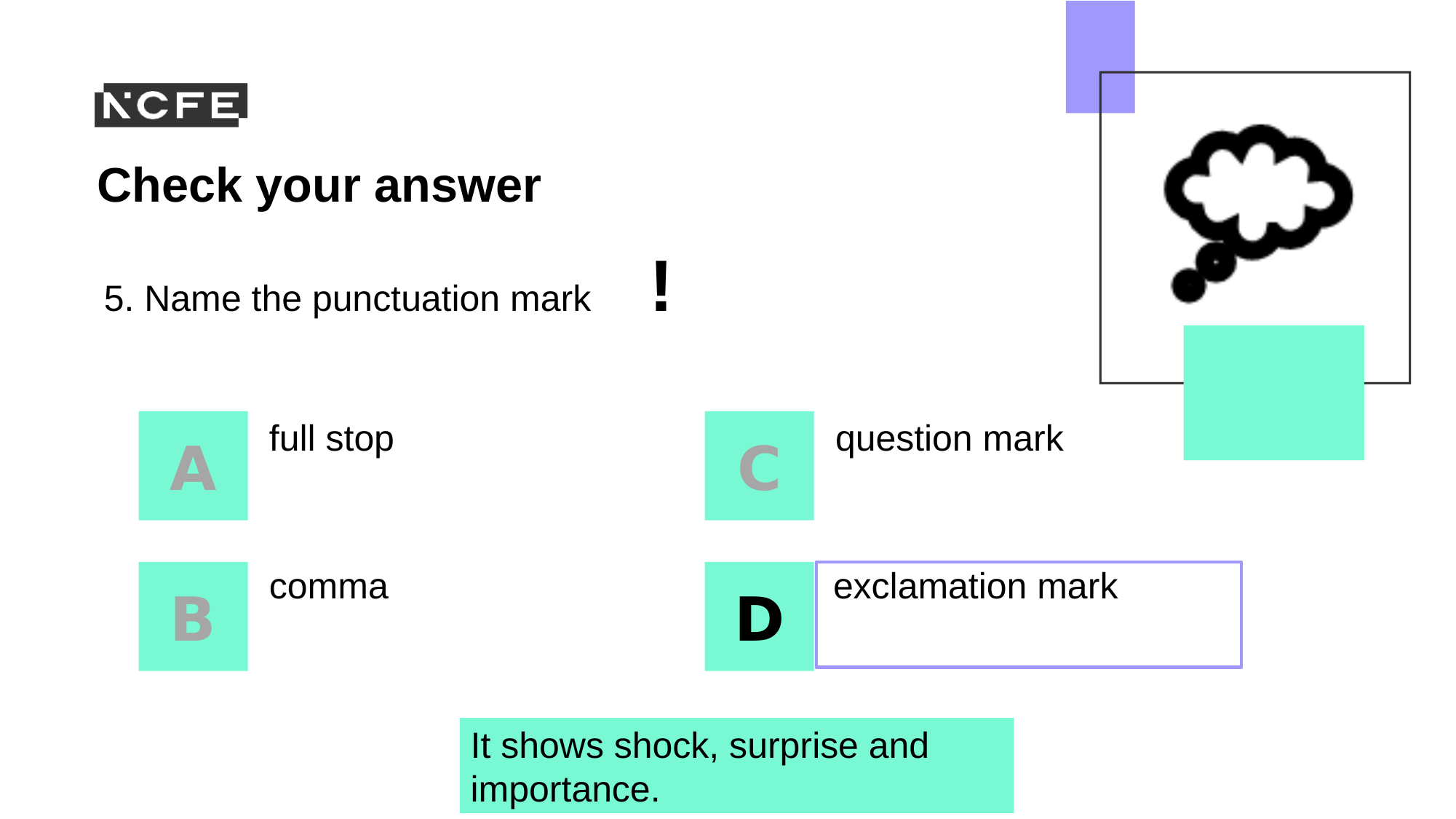

5. Name the punctuation mark	!

full stop

question mark

comma

exclamation mark

It shows shock, surprise and importance.